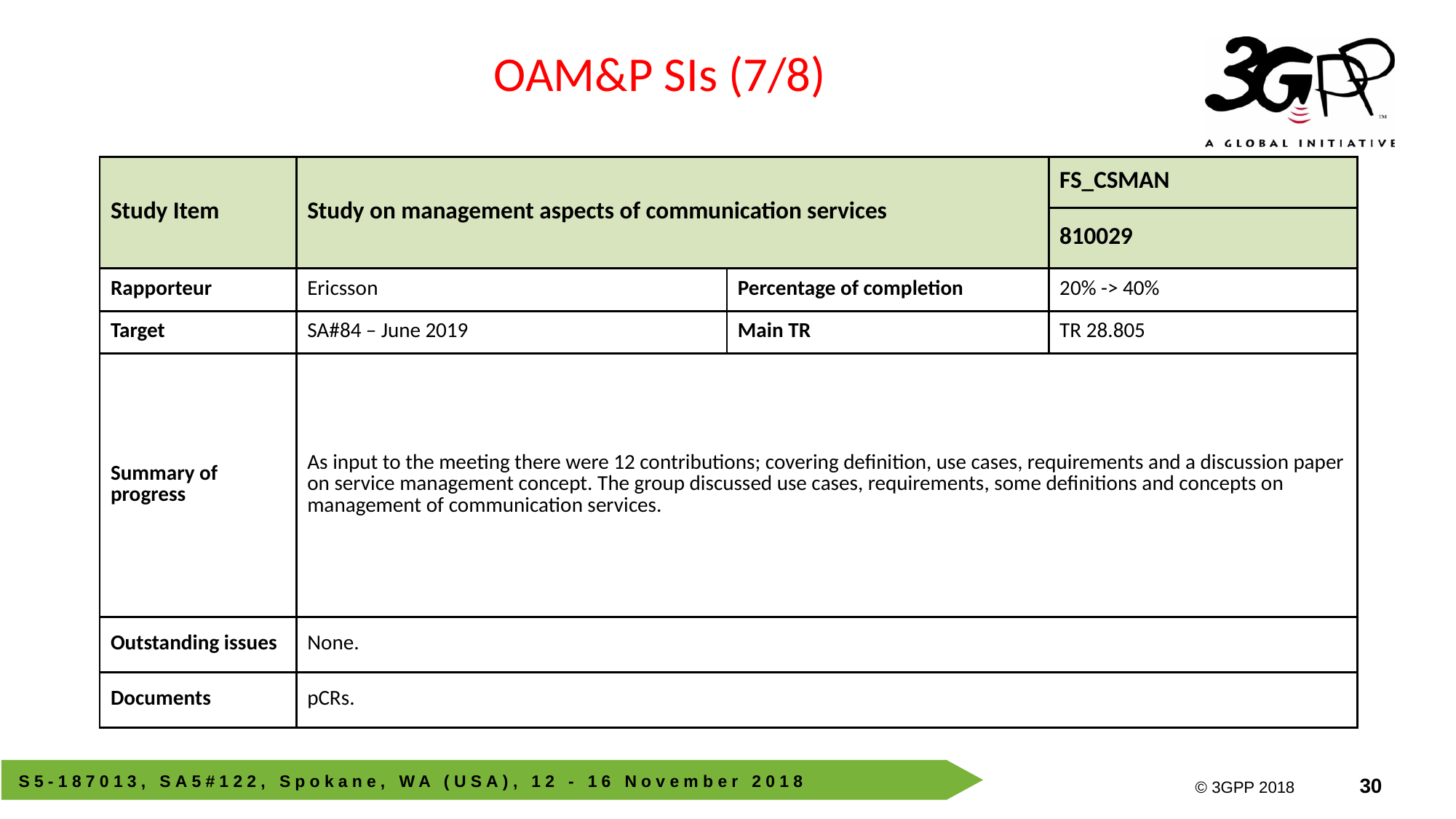

OAM&P SIs (7/8)
| Study Item | Study on management aspects of communication services |  | FS\_CSMAN |
| --- | --- | --- | --- |
|  |  |  | 810029 |
| Rapporteur | Ericsson | Percentage of completion | 20% -> 40% |
| Target | SA#84 – June 2019 | Main TR | TR 28.805 |
| Summary of progress | As input to the meeting there were 12 contributions; covering definition, use cases, requirements and a discussion paper on service management concept. The group discussed use cases, requirements, some definitions and concepts on management of communication services. |  |  |
| Outstanding issues | None. |  |  |
| Documents | pCRs. |  |  |